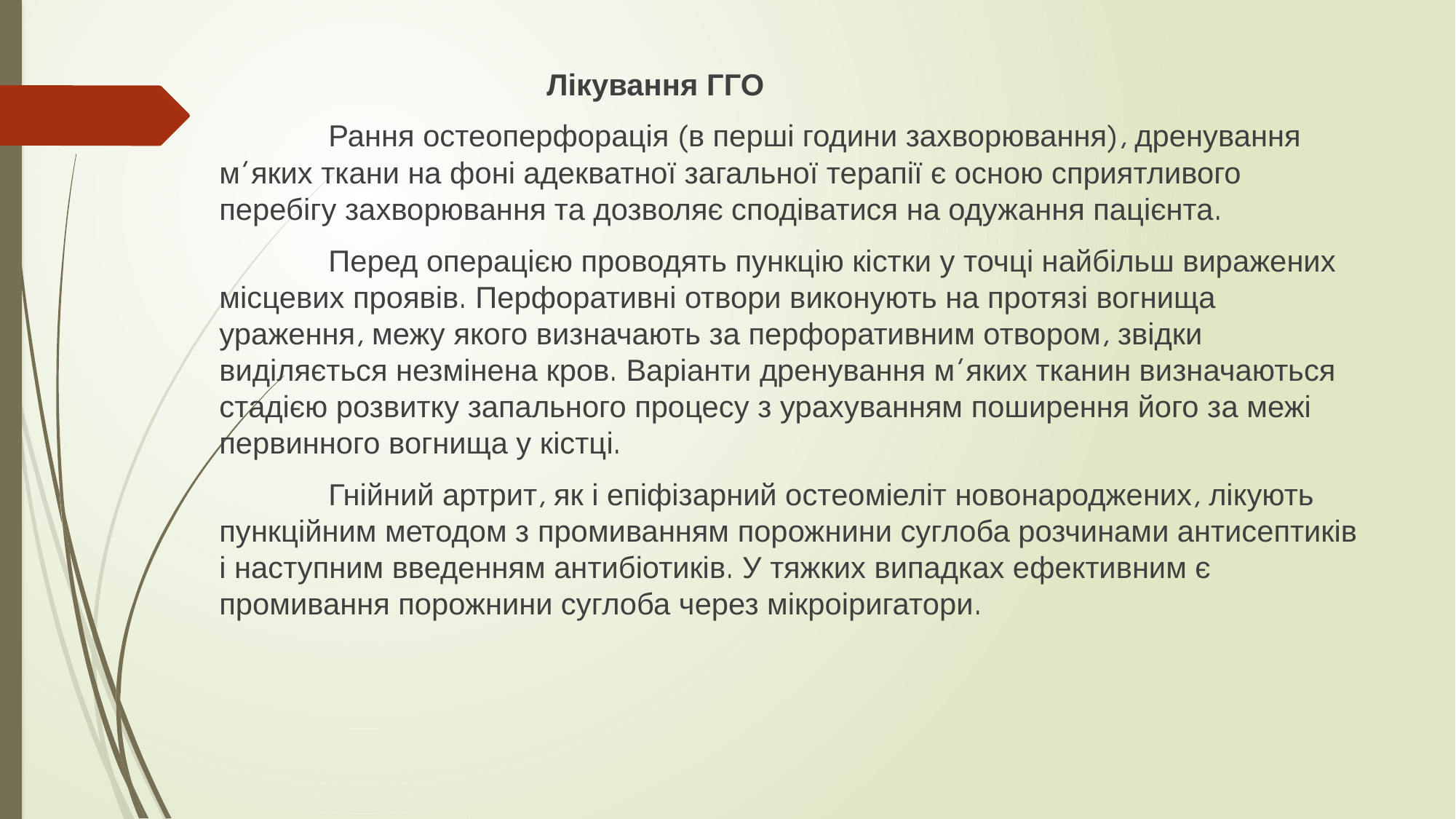

Лікування ГГО
	Рання остеоперфорація (в перші години захворювання), дренування м’яких ткани на фоні адекватної загальної терапії є осною сприятливого перебігу захворювання та дозволяє сподіватися на одужання пацієнта.
	Перед операцією проводять пункцію кістки у точці найбільш виражених місцевих проявів. Перфоративні отвори виконують на протязі вогнища ураження, межу якого визначають за перфоративним отвором, звідки виділяється незмінена кров. Варіанти дренування м’яких тканин визначаються стадією розвитку запального процесу з урахуванням поширення його за межі первинного вогнища у кістці.
	Гнійний артрит, як і епіфізарний остеоміеліт новонароджених, лікують пункційним методом з промиванням порожнини суглоба розчинами антисептиків і наступним введенням антибіотиків. У тяжких випадках ефективним є промивання порожнини суглоба через мікроіригатори.